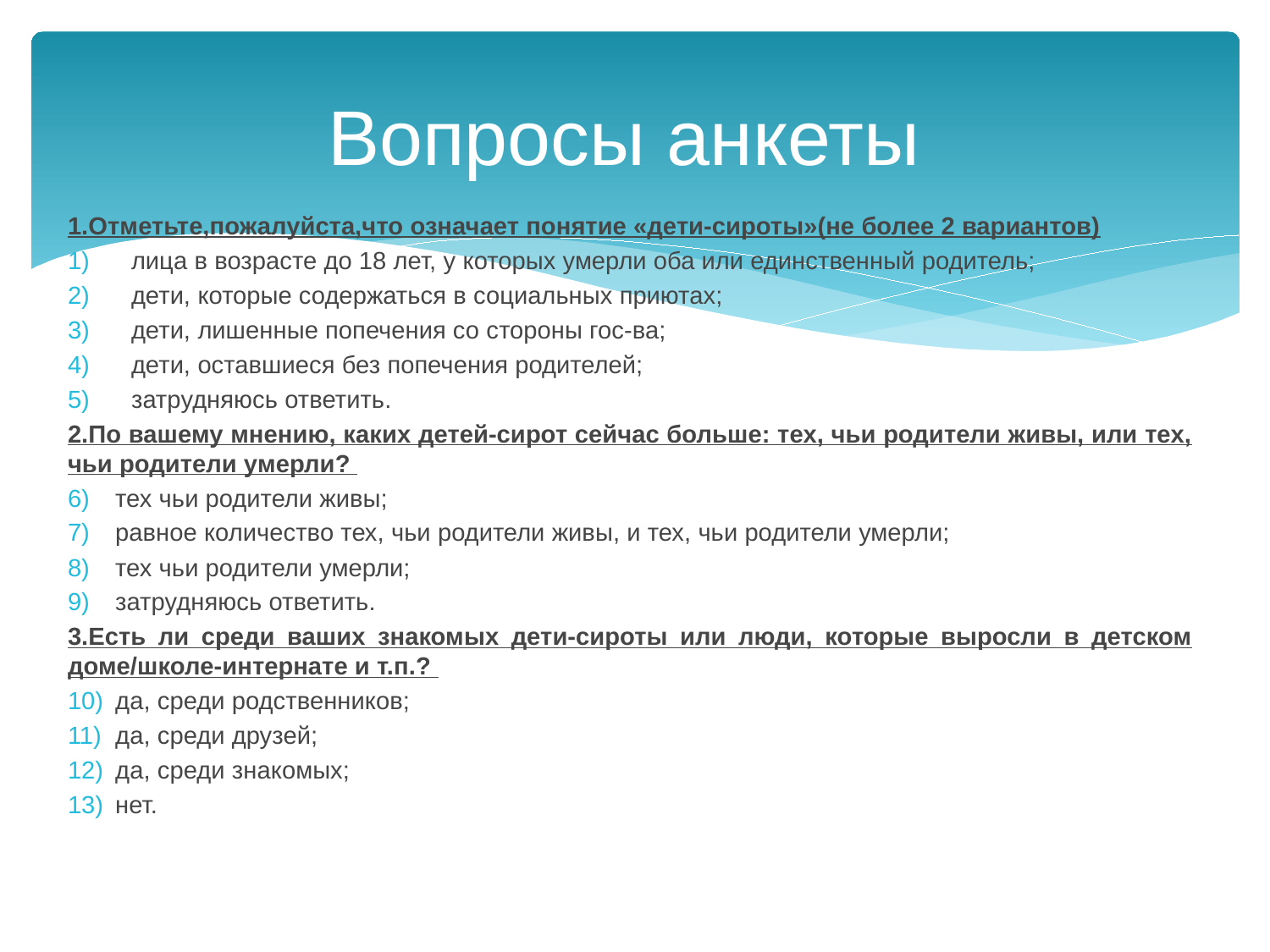

# Вопросы анкеты
1.Отметьте,пожалуйста,что означает понятие «дети-сироты»(не более 2 вариантов)
лица в возрасте до 18 лет, у которых умерли оба или единственный родитель;
дети, которые содержаться в социальных приютах;
дети, лишенные попечения со стороны гос-ва;
дети, оставшиеся без попечения родителей;
затрудняюсь ответить.
2.По вашему мнению, каких детей-сирот сейчас больше: тех, чьи родители живы, или тех, чьи родители умерли?
тех чьи родители живы;
равное количество тех, чьи родители живы, и тех, чьи родители умерли;
тех чьи родители умерли;
затрудняюсь ответить.
3.Есть ли среди ваших знакомых дети-сироты или люди, которые выросли в детском доме/школе-интернате и т.п.?
да, среди родственников;
да, среди друзей;
да, среди знакомых;
нет.